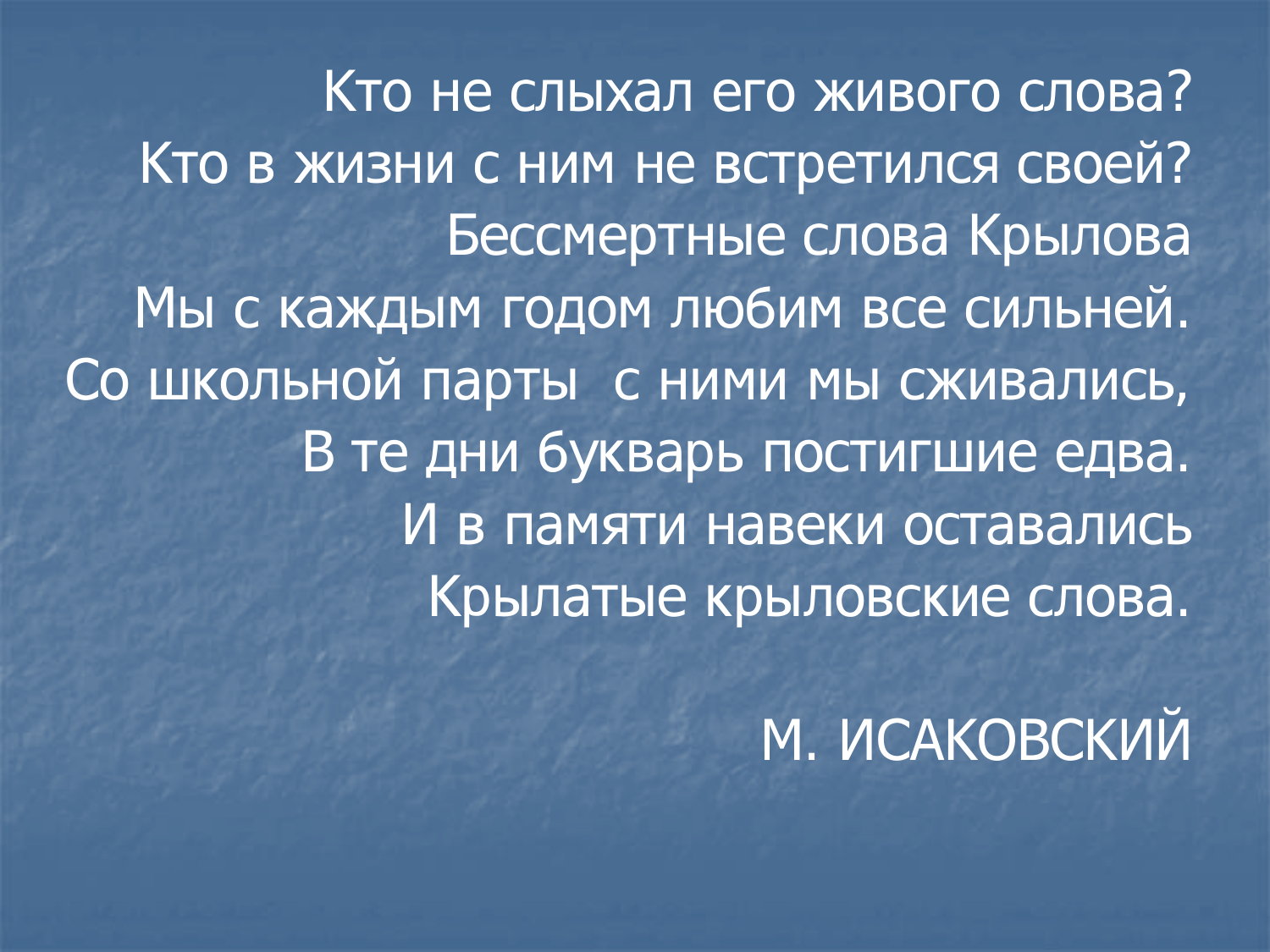

#
             Кто не слыхал его живого слова?
Кто в жизни с ним не встретился своей?
Бессмертные слова Крылова
Мы с каждым годом любим все сильней.
Со школьной парты  с ними мы сживались,
В те дни букварь постигшие едва.
И в памяти навеки оставались
Крылатые крыловские слова.

М. ИСАКОВСКИЙ